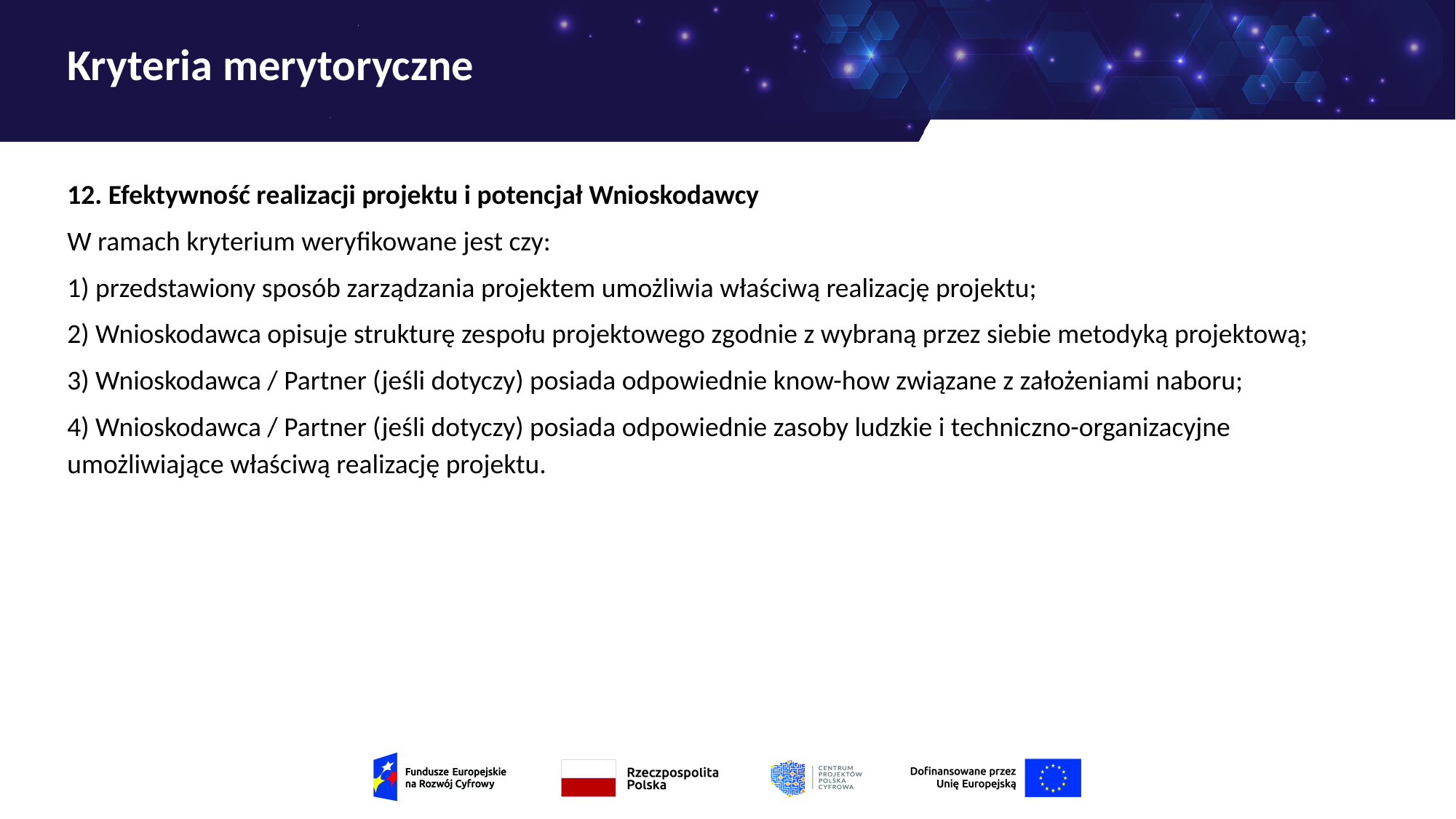

# Kryteria merytoryczne
12. Efektywność realizacji projektu i potencjał Wnioskodawcy
W ramach kryterium weryfikowane jest czy:
1) przedstawiony sposób zarządzania projektem umożliwia właściwą realizację projektu;
2) Wnioskodawca opisuje strukturę zespołu projektowego zgodnie z wybraną przez siebie metodyką projektową;
3) Wnioskodawca / Partner (jeśli dotyczy) posiada odpowiednie know-how związane z założeniami naboru;
4) Wnioskodawca / Partner (jeśli dotyczy) posiada odpowiednie zasoby ludzkie i techniczno-organizacyjne umożliwiające właściwą realizację projektu.